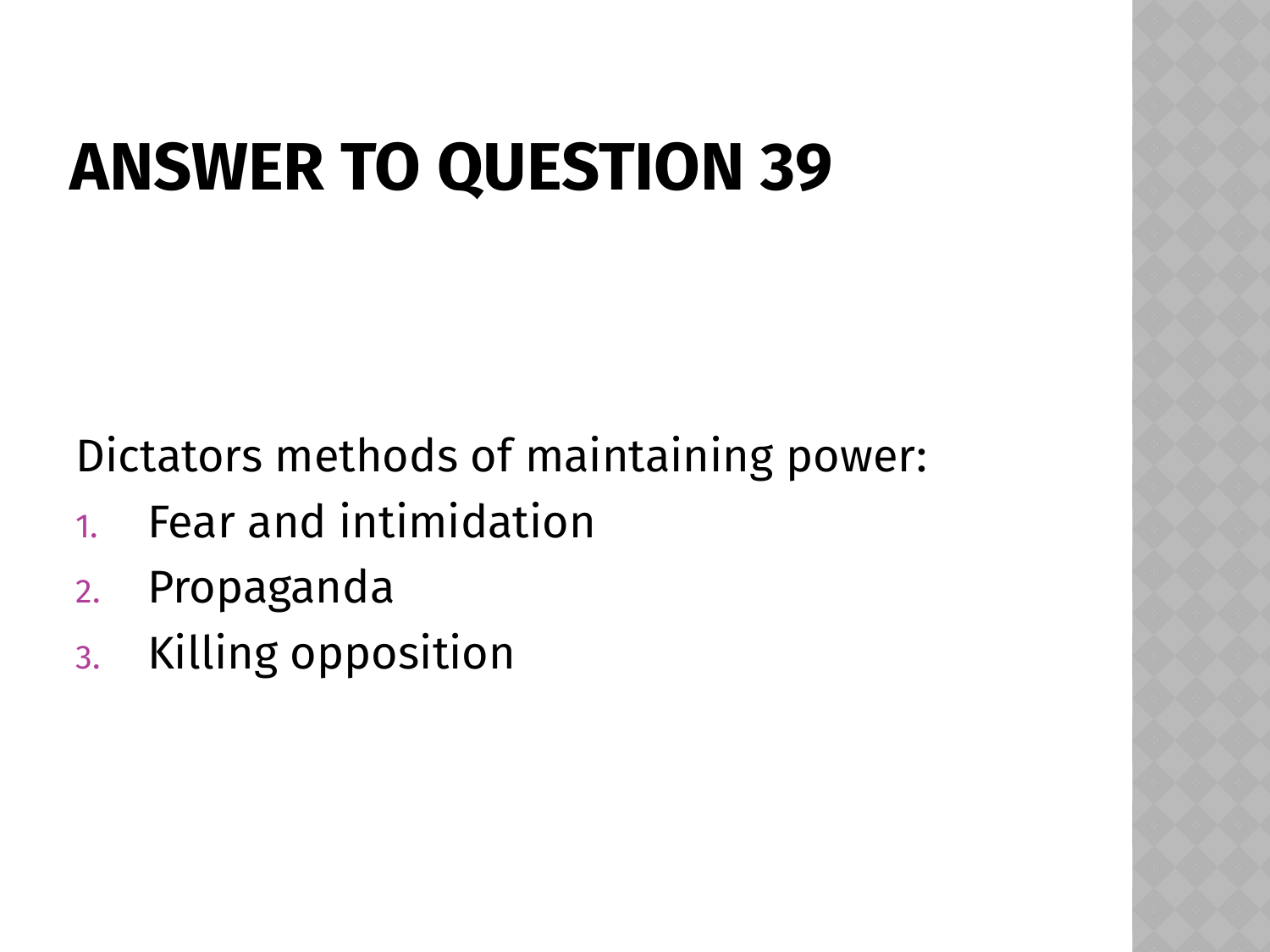

# Answer to Question 39

Dictators methods of maintaining power:
Fear and intimidation
Propaganda
Killing opposition